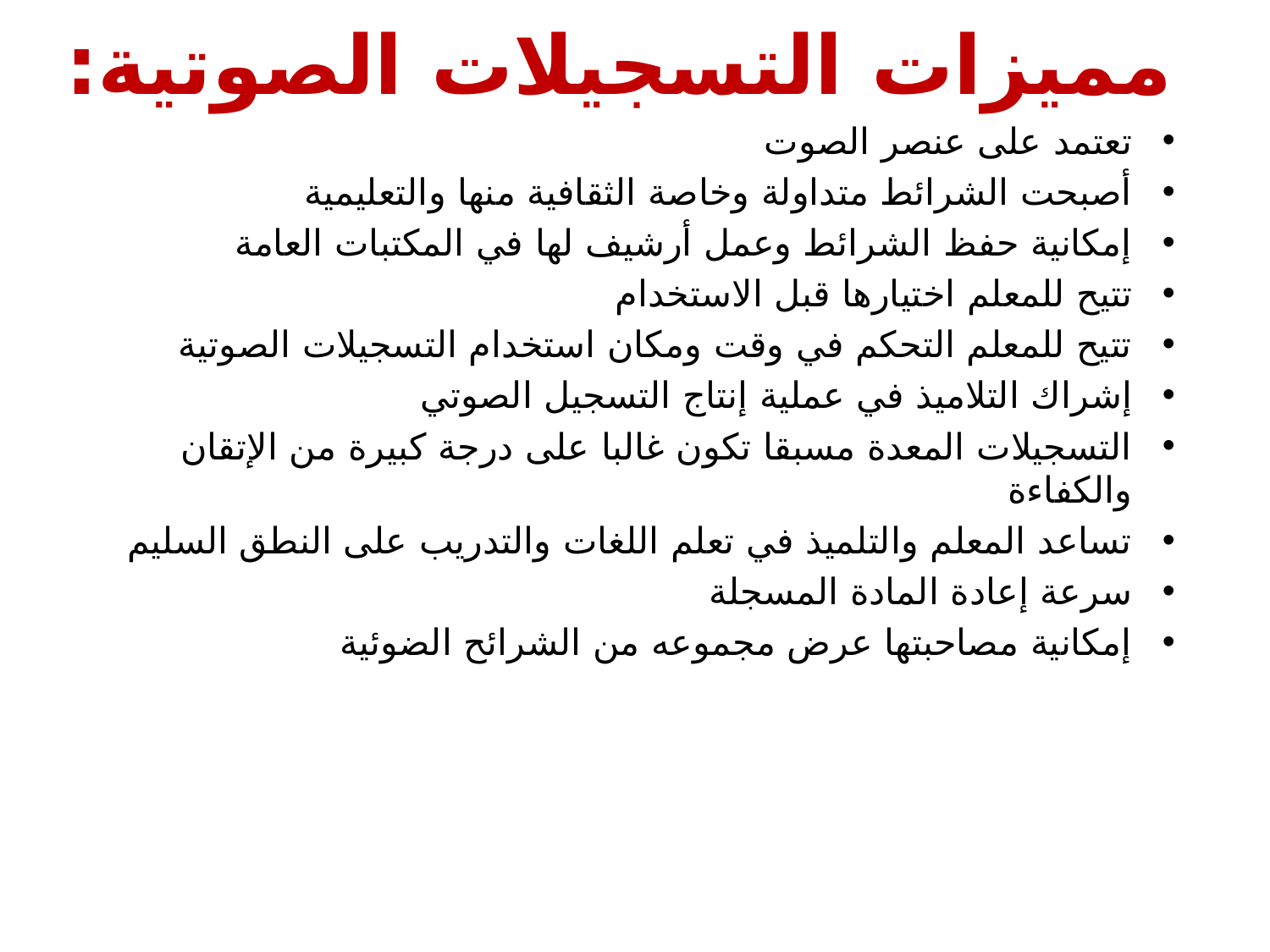

مميزات التسجيلات الصوتية:
تعتمد على عنصر الصوت
أصبحت الشرائط متداولة وخاصة الثقافية منها والتعليمية
إمكانية حفظ الشرائط وعمل أرشيف لها في المكتبات العامة
تتيح للمعلم اختيارها قبل الاستخدام
تتيح للمعلم التحكم في وقت ومكان استخدام التسجيلات الصوتية
إشراك التلاميذ في عملية إنتاج التسجيل الصوتي
التسجيلات المعدة مسبقا تكون غالبا على درجة كبيرة من الإتقان والكفاءة
تساعد المعلم والتلميذ في تعلم اللغات والتدريب على النطق السليم
سرعة إعادة المادة المسجلة
إمكانية مصاحبتها عرض مجموعه من الشرائح الضوئية